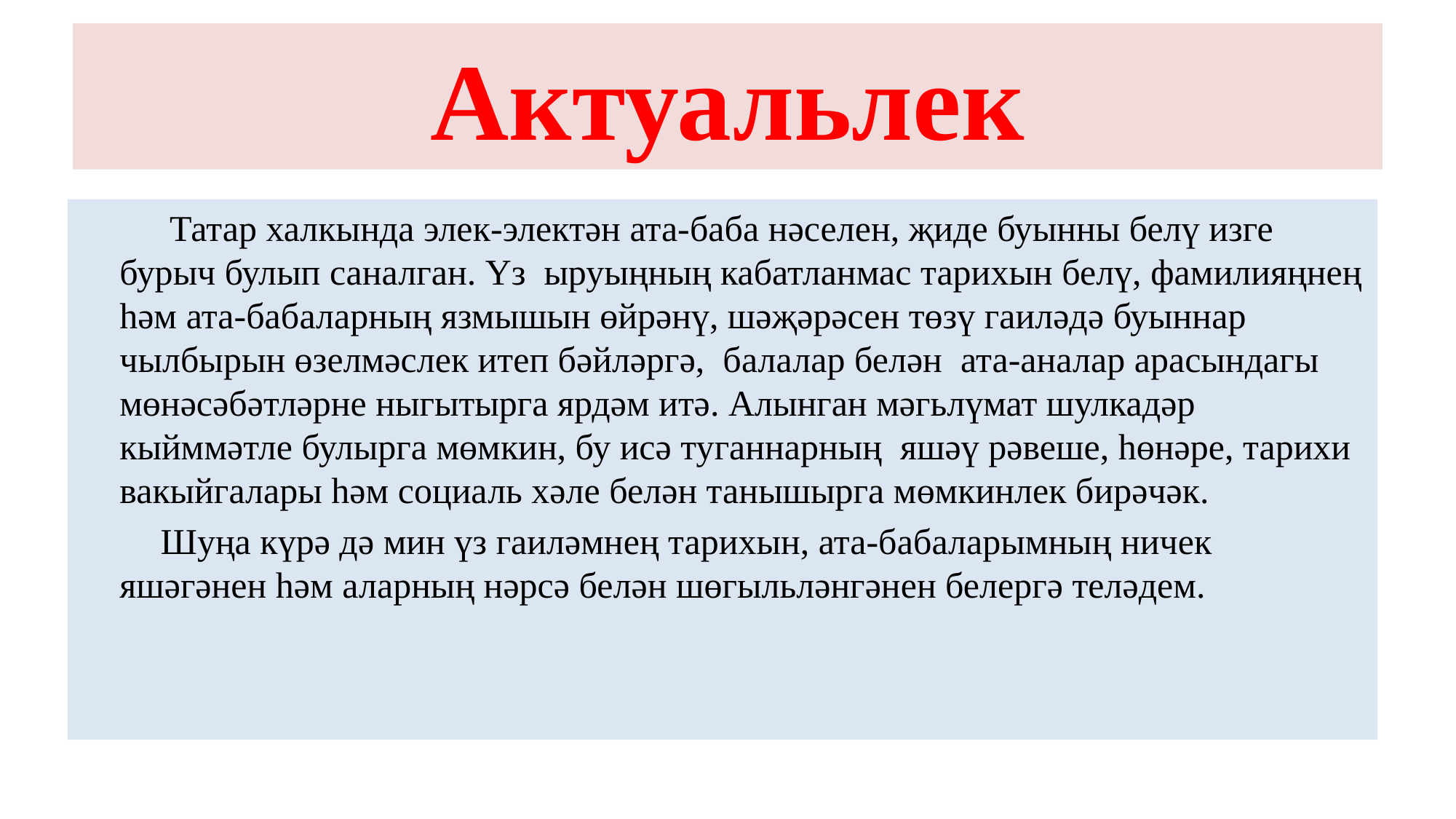

# Актуальлек
          Татар халкында элек-электән ата-баба нәселен, җиде буынны белү изге бурыч булып саналган. Үз  ыруыңның кабатланмас тарихын белү, фамилияңнең һәм ата-бабаларның язмышын өйрәнү, шәҗәрәсен төзү гаиләдә буыннар чылбырын өзелмәслек итеп бәйләргә,  балалар белән  ата-аналар арасындагы мөнәсәбәтләрне ныгытырга ярдәм итә. Алынган мәгьлүмат шулкадәр  кыйммәтле булырга мөмкин, бу исә туганнарның  яшәү рәвеше, һөнәре, тарихи вакыйгалары һәм социаль хәле белән танышырга мөмкинлек бирәчәк.
         Шуңа күрә дә мин үз гаиләмнең тарихын, ата-бабаларымның ничек яшәгәнен һәм аларның нәрсә белән шөгыльләнгәнен белергә теләдем.